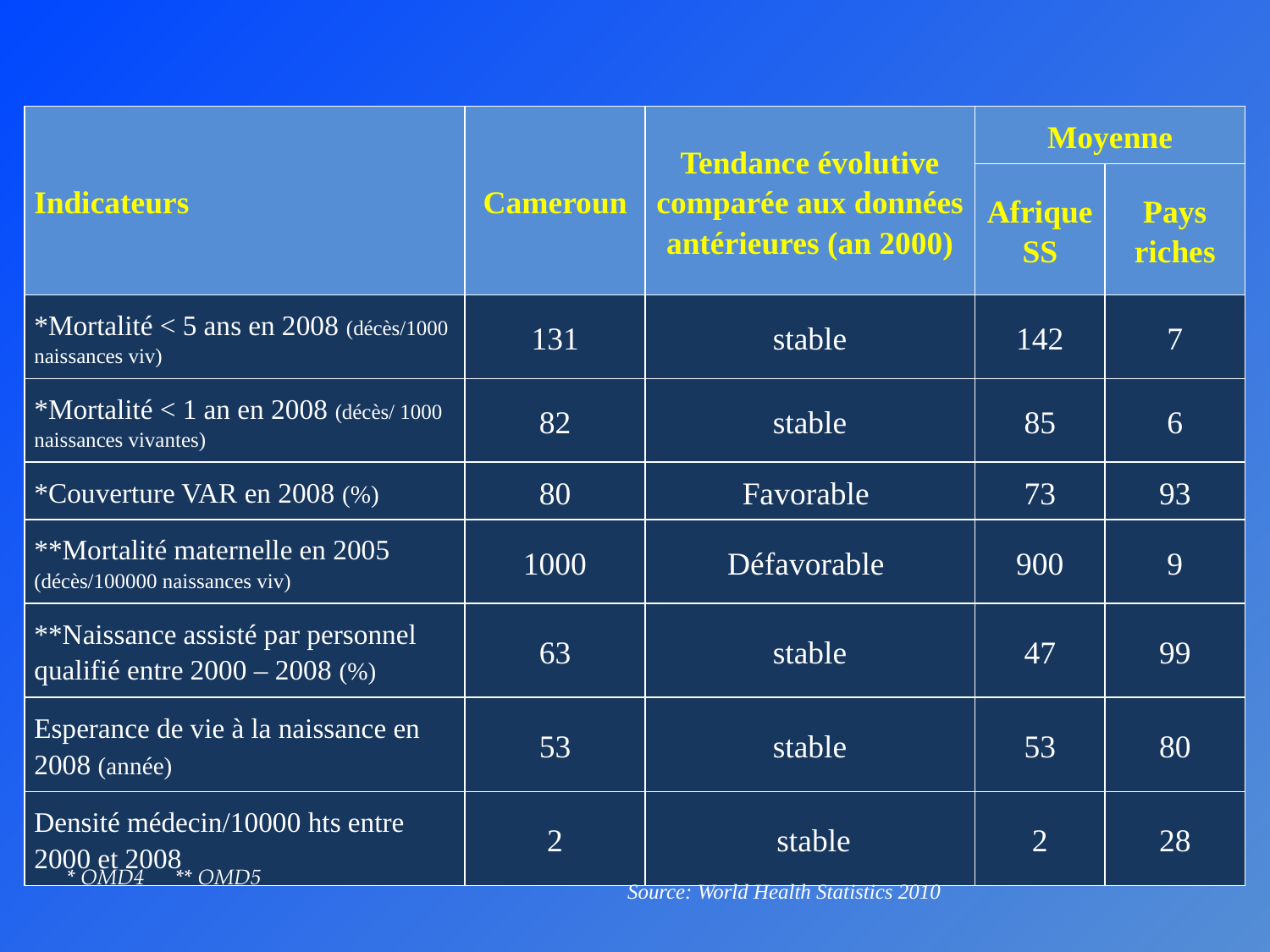

| Indicateurs | Cameroun | Tendance évolutive comparée aux données antérieures (an 2000) | Moyenne |  |
| --- | --- | --- | --- | --- |
|  |  |  | Afrique SS | Pays riches |
| \*Mortalité < 5 ans en 2008 (décès/1000 naissances viv) | 131 | stable | 142 | 7 |
| \*Mortalité < 1 an en 2008 (décès/ 1000 naissances vivantes) | 82 | stable | 85 | 6 |
| \*Couverture VAR en 2008 (%) | 80 | Favorable | 73 | 93 |
| \*\*Mortalité maternelle en 2005 (décès/100000 naissances viv) | 1000 | Défavorable | 900 | 9 |
| \*\*Naissance assisté par personnel qualifié entre 2000 – 2008 (%) | 63 | stable | 47 | 99 |
| Esperance de vie à la naissance en 2008 (année) | 53 | stable | 53 | 80 |
| Densité médecin/10000 hts entre 2000 et 2008 | 2 | stable | 2 | 28 |
* OMD4      ** OMD5
Source: World Health Statistics 2010